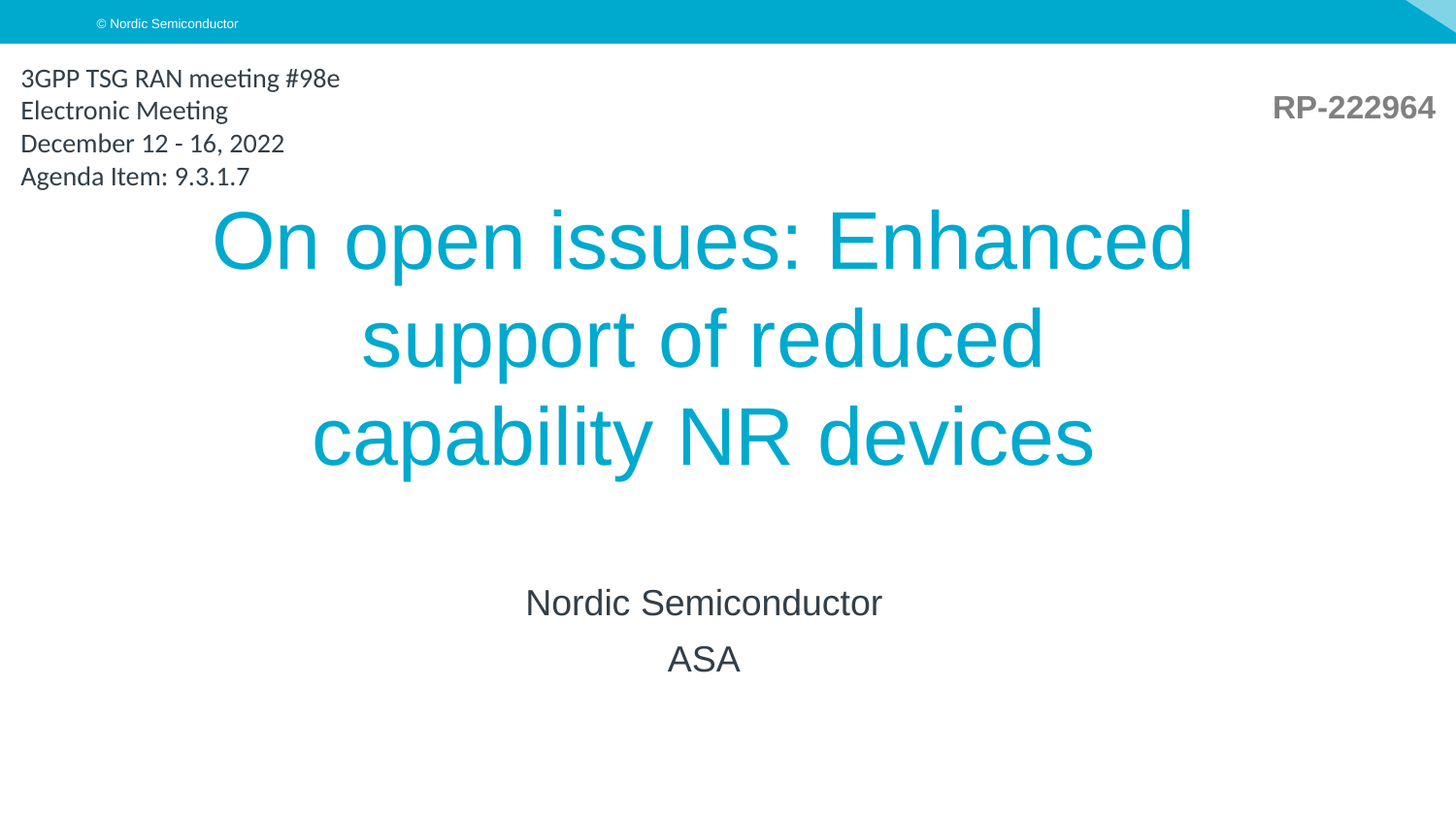

3GPP TSG RAN meeting #98e
Electronic Meeting
December 12 - 16, 2022
Agenda Item: 9.3.1.7
RP-222964
# On open issues: Enhanced support of reduced capability NR devices
Nordic Semiconductor ASA